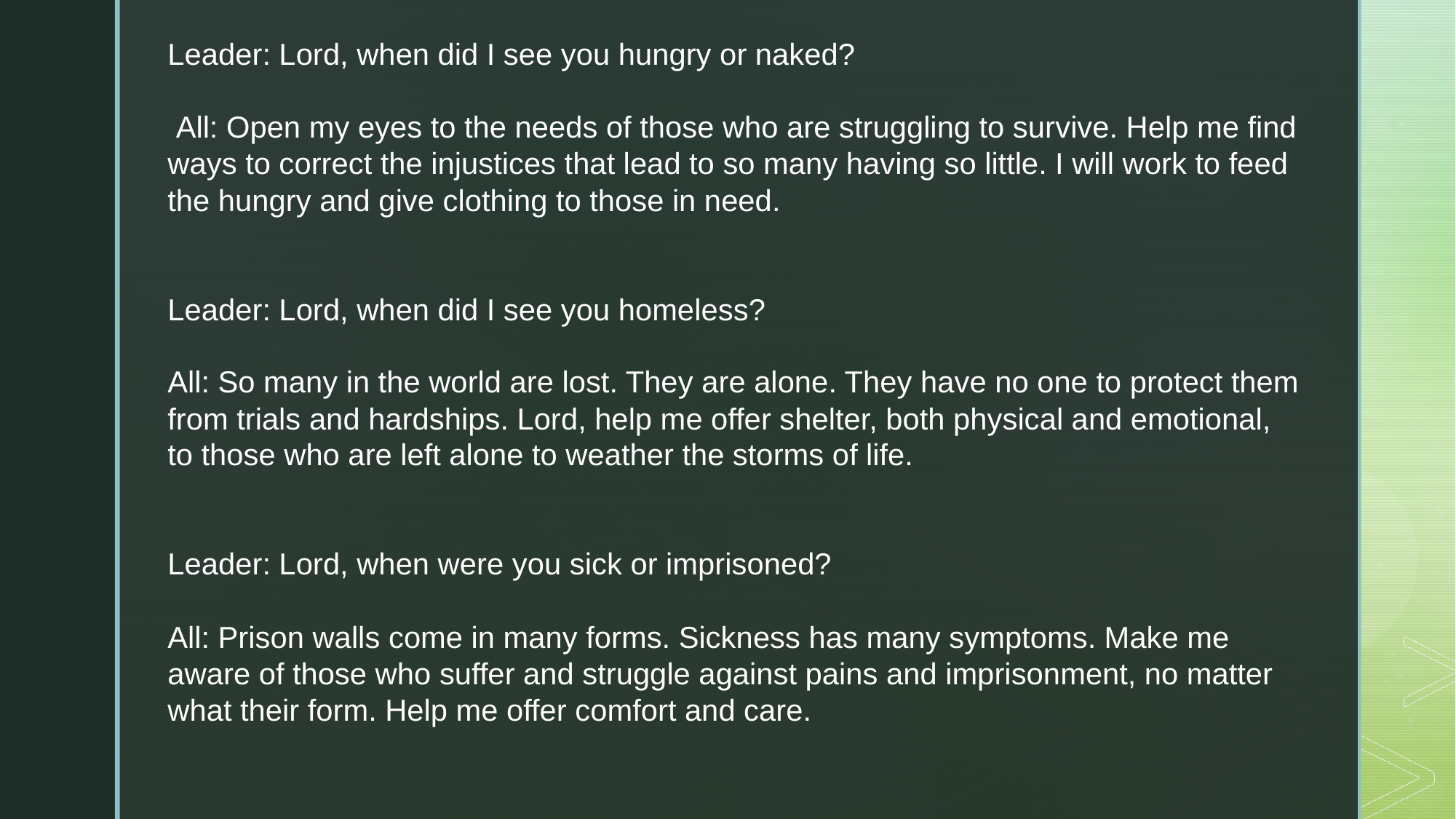

Leader: Lord, when did I see you hungry or naked?

 All: Open my eyes to the needs of those who are struggling to survive. Help me find ways to correct the injustices that lead to so many having so little. I will work to feed the hungry and give clothing to those in need.

Leader: Lord, when did I see you homeless?

All: So many in the world are lost. They are alone. They have no one to protect them from trials and hardships. Lord, help me offer shelter, both physical and emotional, to those who are left alone to weather the storms of life.

Leader: Lord, when were you sick or imprisoned?

All: Prison walls come in many forms. Sickness has many symptoms. Make me aware of those who suffer and struggle against pains and imprisonment, no matter what their form. Help me offer comfort and care.